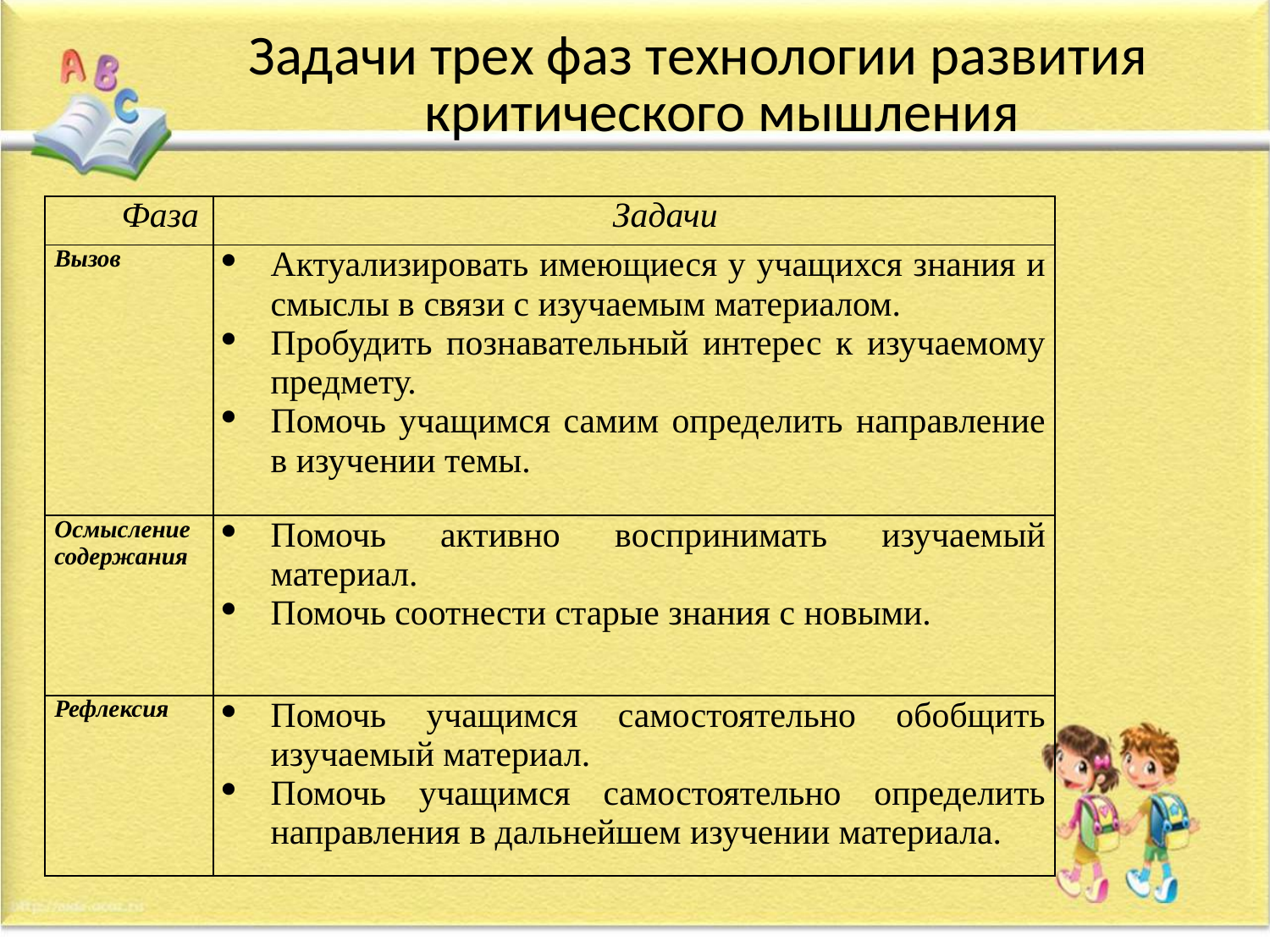

Задачи трех фаз технологии развития критического мышления
| Фаза | Задачи |
| --- | --- |
| Вызов | Актуализировать имеющиеся у учащихся знания и смыслы в связи с изучаемым материалом. Пробудить познавательный интерес к изучаемому предмету. Помочь учащимся самим определить направление в изучении темы. |
| Осмысление содержания | Помочь активно воспринимать изучаемый материал. Помочь соотнести старые знания с новыми. |
| Рефлексия | Помочь учащимся самостоятельно обобщить изучаемый материал. Помочь учащимся самостоятельно определить направления в дальнейшем изучении материала. |